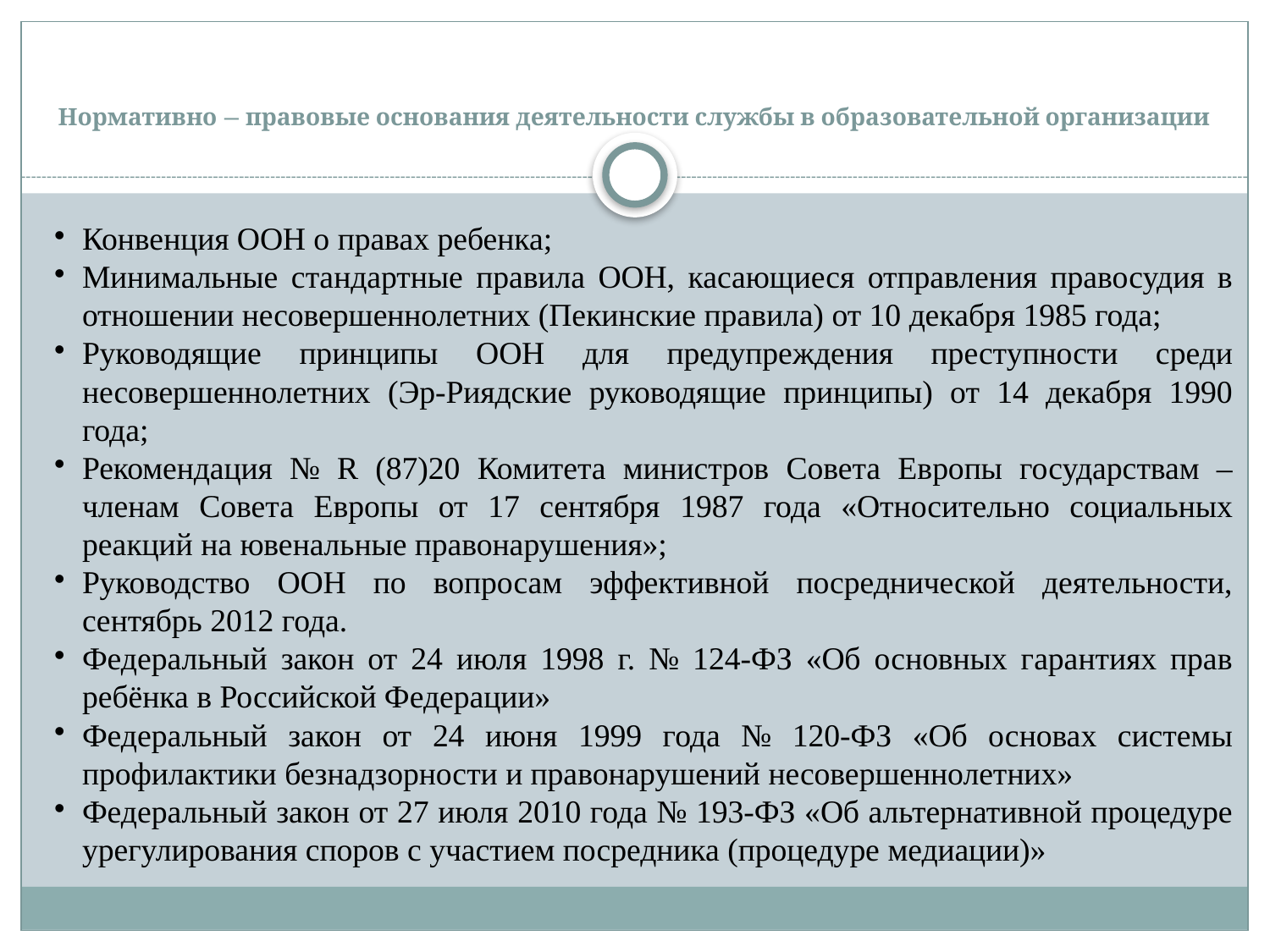

# Нормативно – правовые основания деятельности службы в образовательной организации
Конвенция ООН о правах ребенка;
Минимальные стандартные правила ООН, касающиеся отправления правосудия в отношении несовершеннолетних (Пекинские правила) от 10 декабря 1985 года;
Руководящие принципы ООН для предупреждения преступности среди несовершеннолетних (Эр-Риядские руководящие принципы) от 14 декабря 1990 года;
Рекомендация № R (87)20 Комитета министров Совета Европы государствам – членам Совета Европы от 17 сентября 1987 года «Относительно социальных реакций на ювенальные правонарушения»;
Руководство ООН по вопросам эффективной посреднической деятельности, сентябрь 2012 года.
Федеральный закон от 24 июля 1998 г. № 124-ФЗ «Об основных гарантиях прав ребёнка в Российской Федерации»
Федеральный закон от 24 июня 1999 года № 120-ФЗ «Об основах системы профилактики безнадзорности и правонарушений несовершеннолетних»
Федеральный закон от 27 июля 2010 года № 193-ФЗ «Об альтернативной процедуре урегулирования споров с участием посредника (процедуре медиации)»